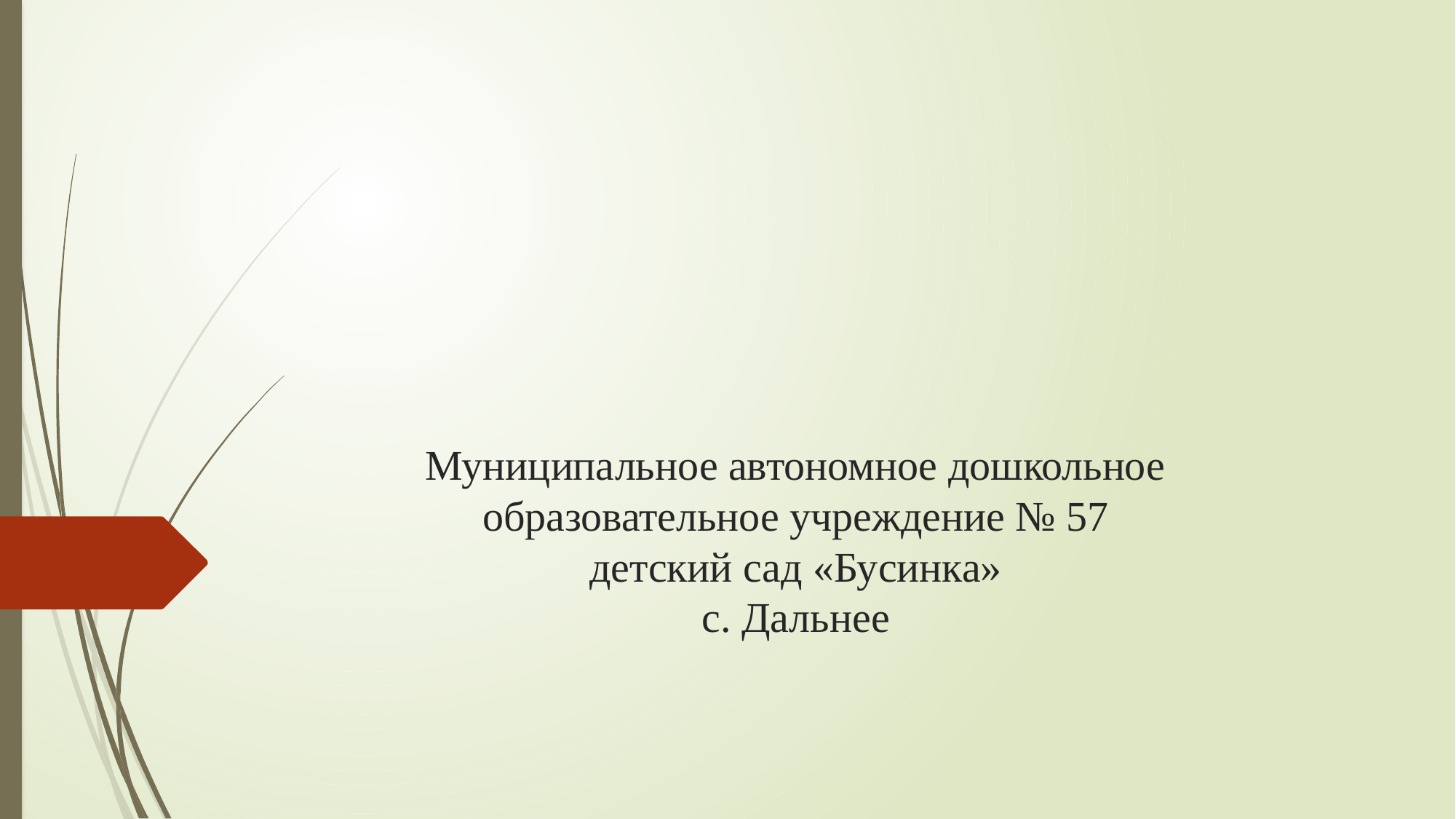

# Муниципальное автономное дошкольное образовательное учреждение № 57 детский сад «Бусинка» с. Дальнее